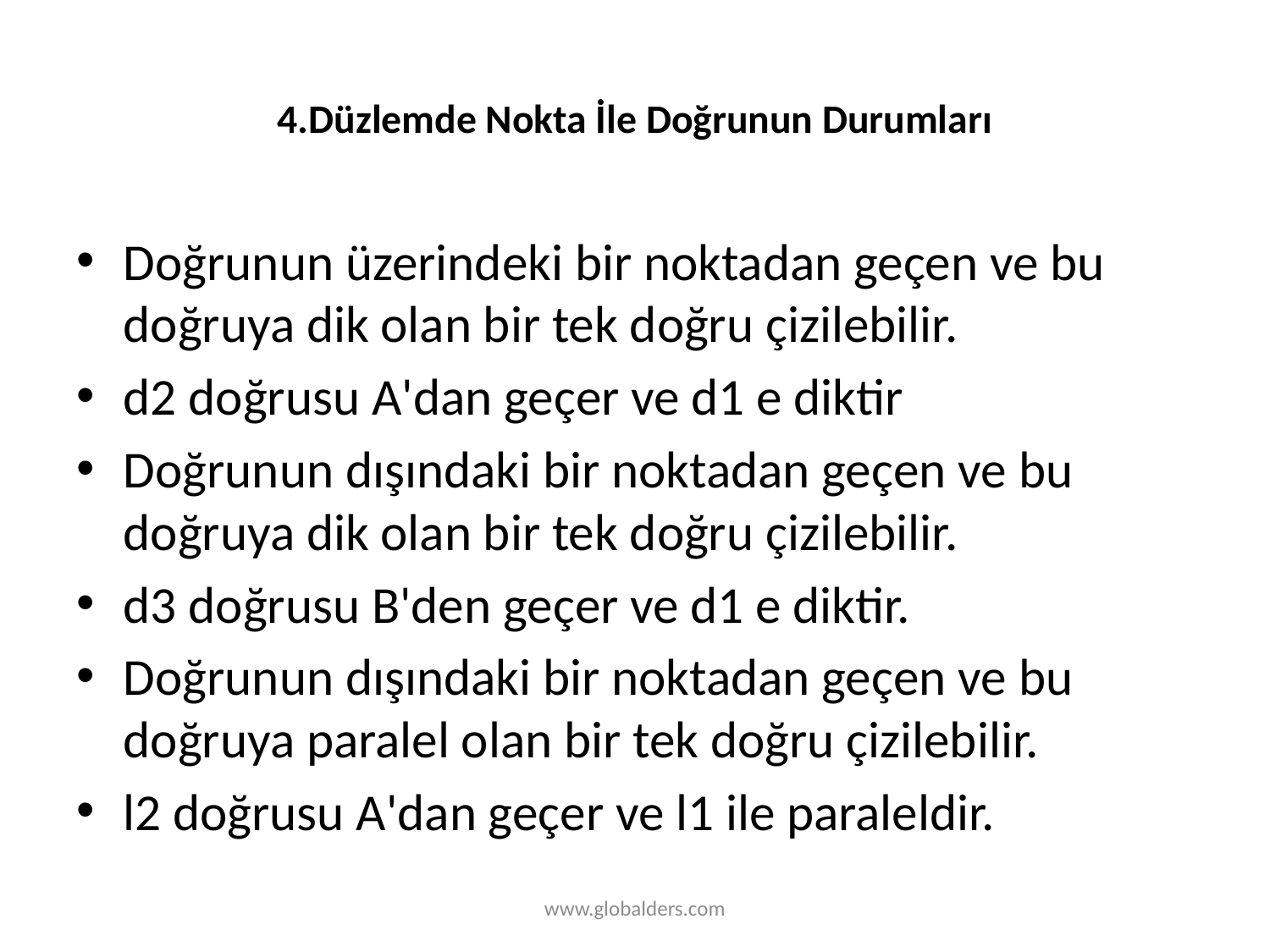

# 4.Düzlemde Nokta İle Doğrunun Durumları
Doğrunun üzerindeki bir noktadan geçen ve bu doğruya dik olan bir tek doğru çizilebilir.
d2 doğrusu A'dan geçer ve d1 e diktir
Doğrunun dışındaki bir noktadan geçen ve bu doğruya dik olan bir tek doğru çizilebilir.
d3 doğrusu B'den geçer ve d1 e diktir.
Doğrunun dışındaki bir noktadan geçen ve bu doğruya paralel olan bir tek doğru çizilebilir.
l2 doğrusu A'dan geçer ve l1 ile paraleldir.

www.globalders.com